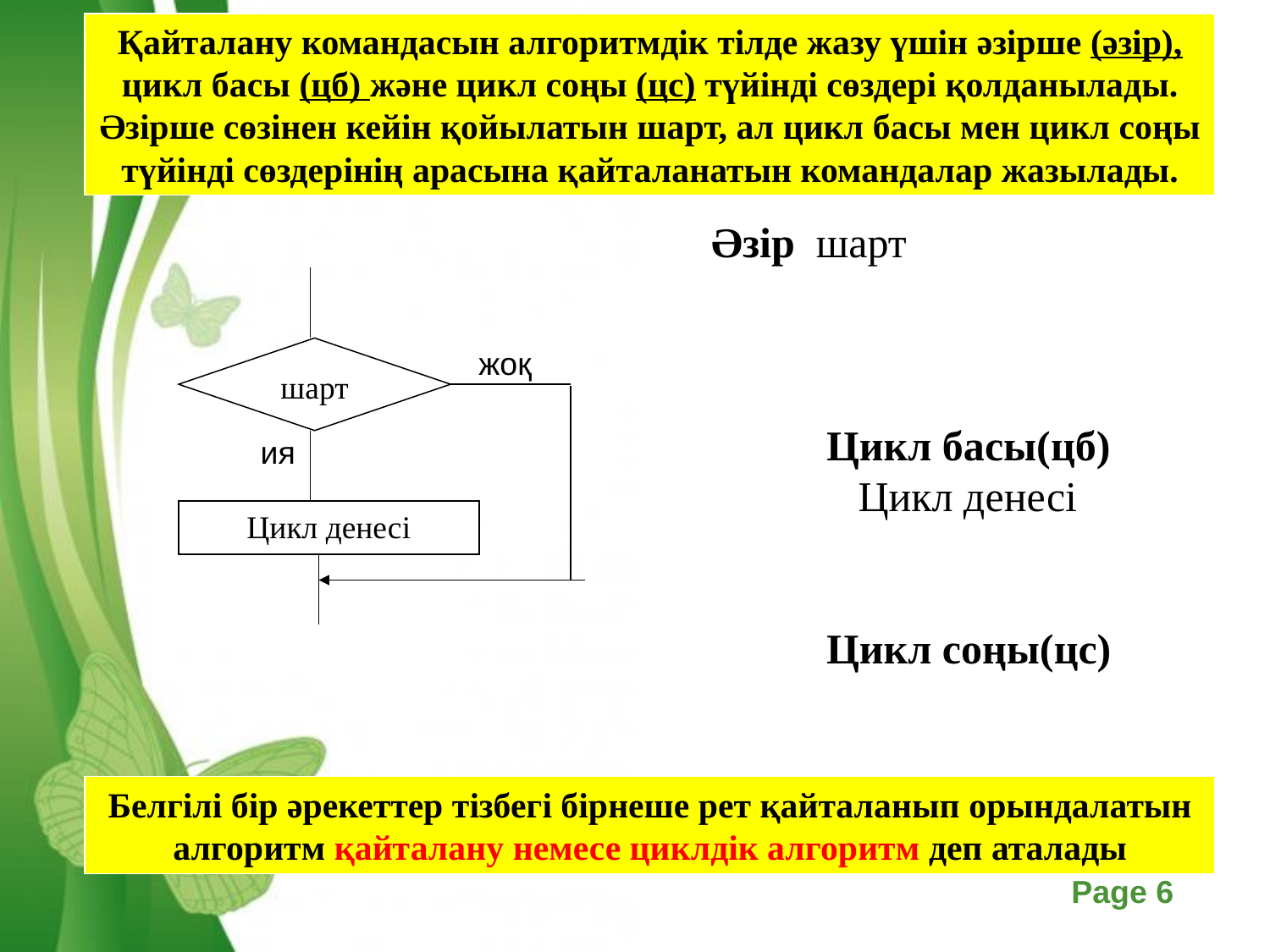

Қайталану командасын алгоритмдік тілде жазу үшін әзірше (әзір), цикл басы (цб) және цикл соңы (цс) түйінді сөздері қолданылады. Әзірше сөзінен кейін қойылатын шарт, ал цикл басы мен цикл соңы түйінді сөздерінің арасына қайталанатын командалар жазылады.
шарт
Цикл денесі

         Әзір  шарт
               Цикл басы(цб)
                  Цикл денесі
               Цикл соңы(цс)
жоқ
ия
Белгілі бір әрекеттер тізбегі бірнеше рет қайталанып орындалатын алгоритм қайталану немесе циклдік алгоритм деп аталады